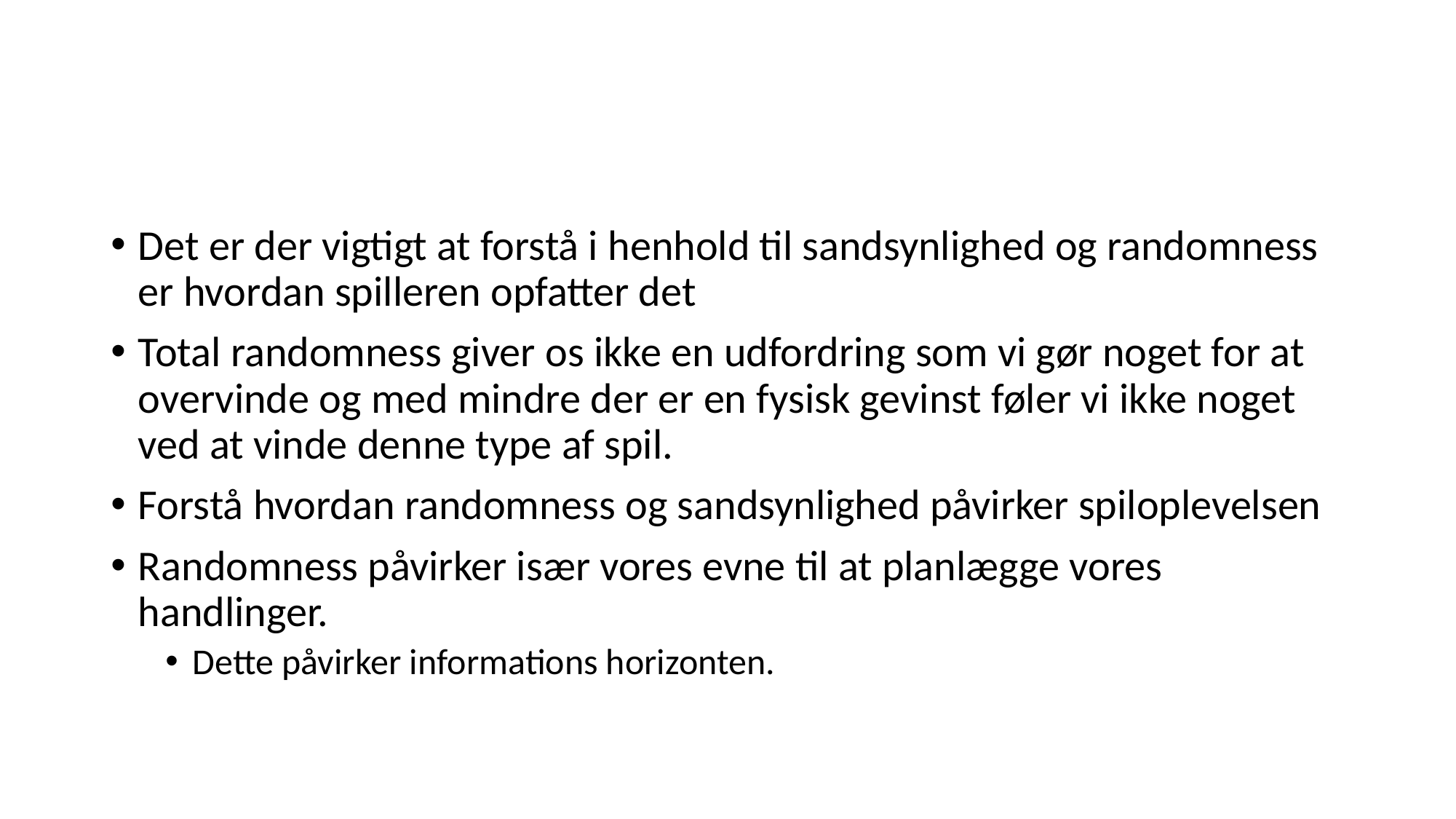

#
Det er der vigtigt at forstå i henhold til sandsynlighed og randomness er hvordan spilleren opfatter det
Total randomness giver os ikke en udfordring som vi gør noget for at overvinde og med mindre der er en fysisk gevinst føler vi ikke noget ved at vinde denne type af spil.
Forstå hvordan randomness og sandsynlighed påvirker spiloplevelsen
Randomness påvirker især vores evne til at planlægge vores handlinger.
Dette påvirker informations horizonten.